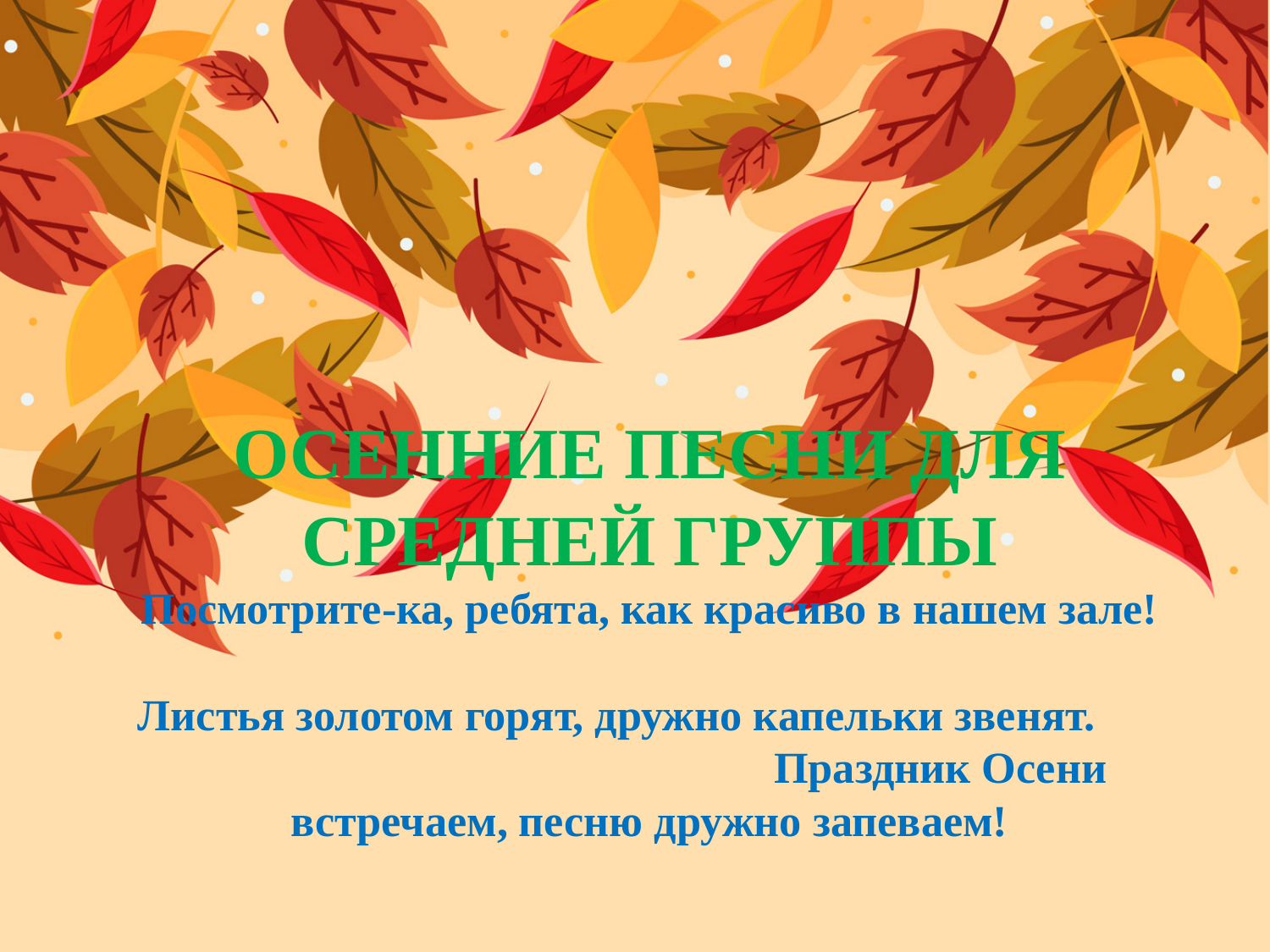

# ОСЕННИЕ ПЕСНИ ДЛЯ СРЕДНЕЙ ГРУППЫ Посмотрите-ка, ребята, как красиво в нашем зале!                                                                                       Листья золотом горят, дружно капельки звенят.                                                            Праздник Осени встречаем, песню дружно запеваем!